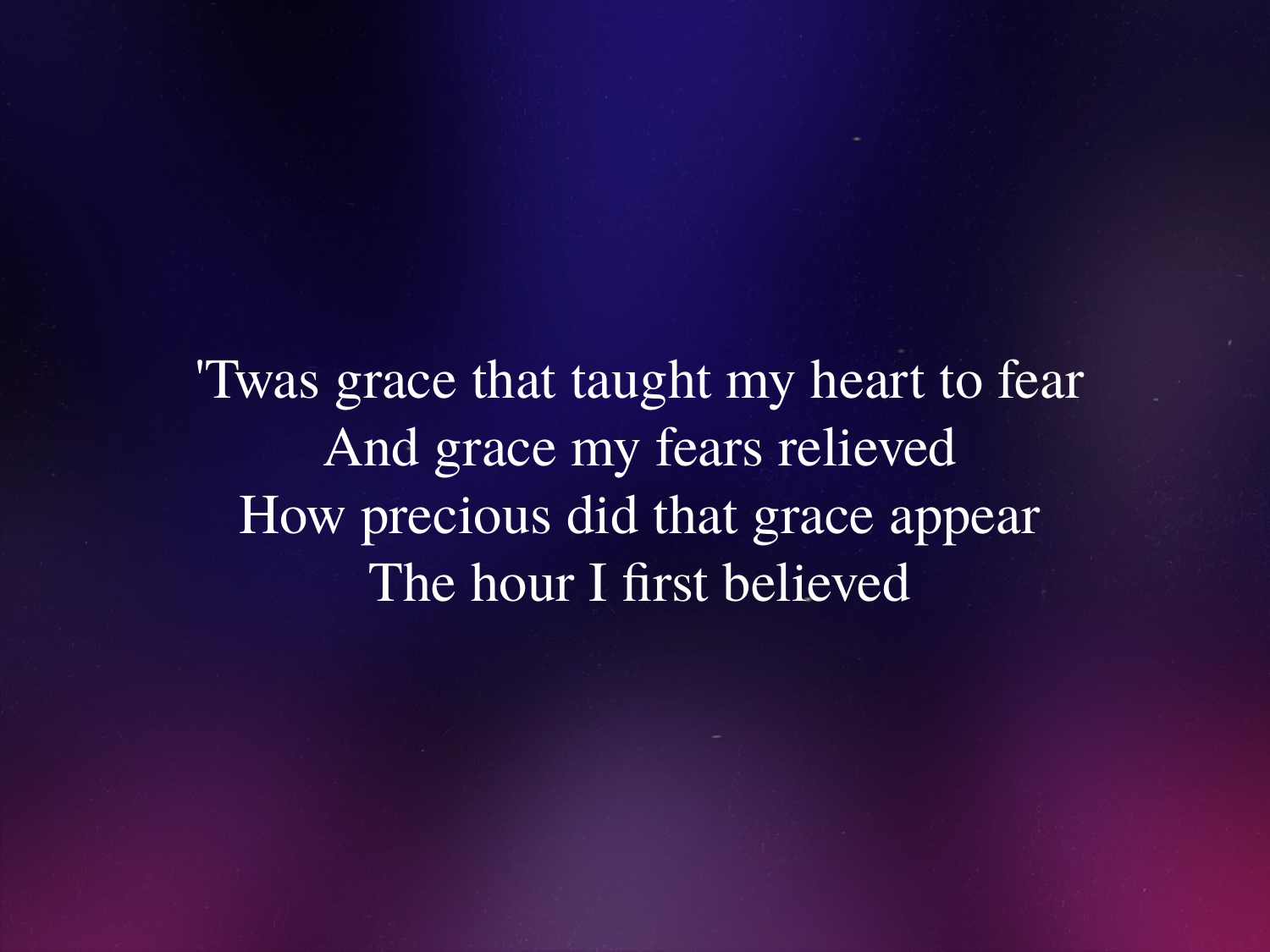

# 'Twas grace that taught my heart to fear And grace my fears relieved How precious did that grace appear The hour I first believed